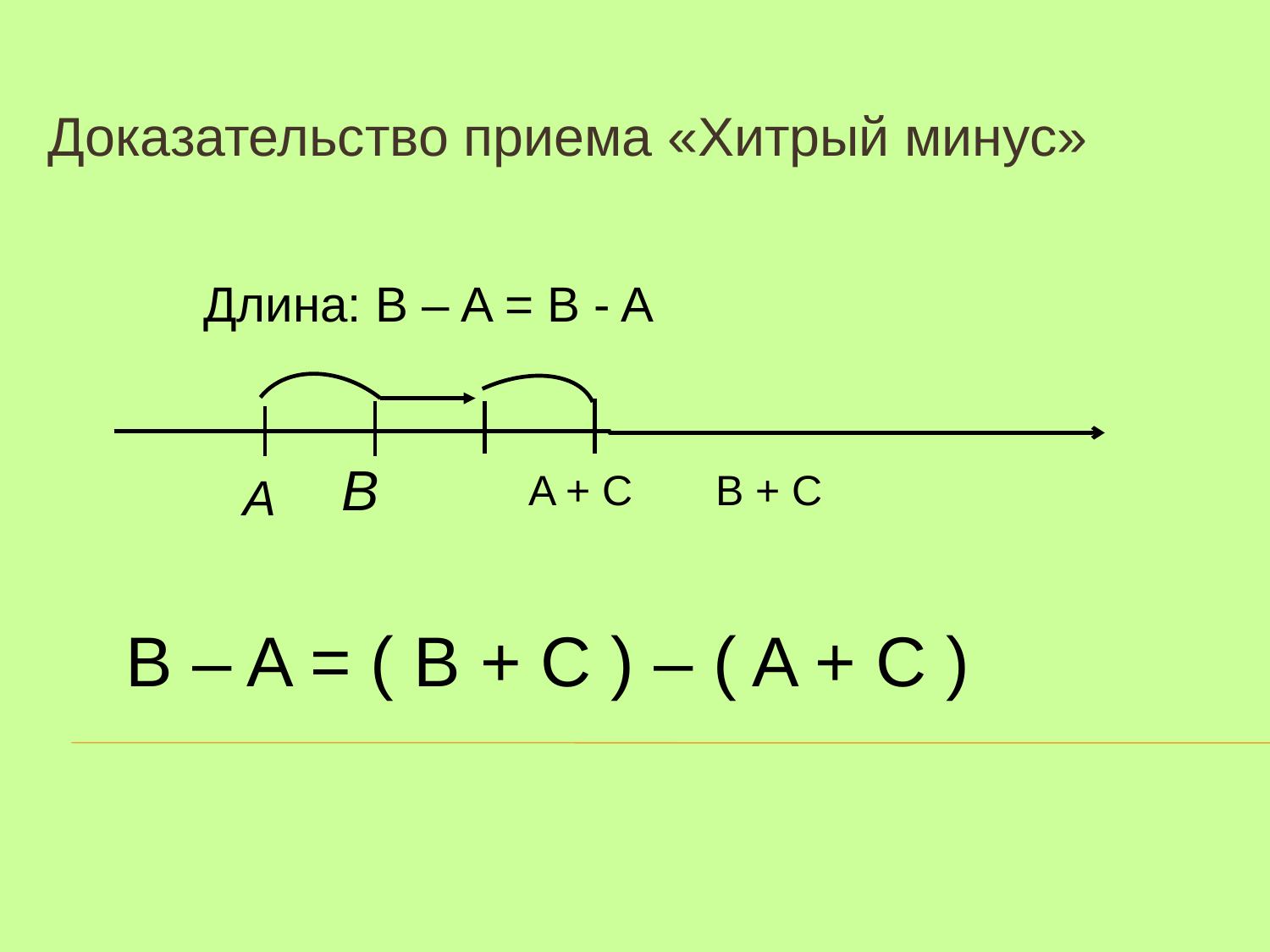

Доказательство приема «Хитрый минус»
Длина: B – A = B - A

B
A + C       B + C
A
B – A = ( B + C ) – ( A + C )